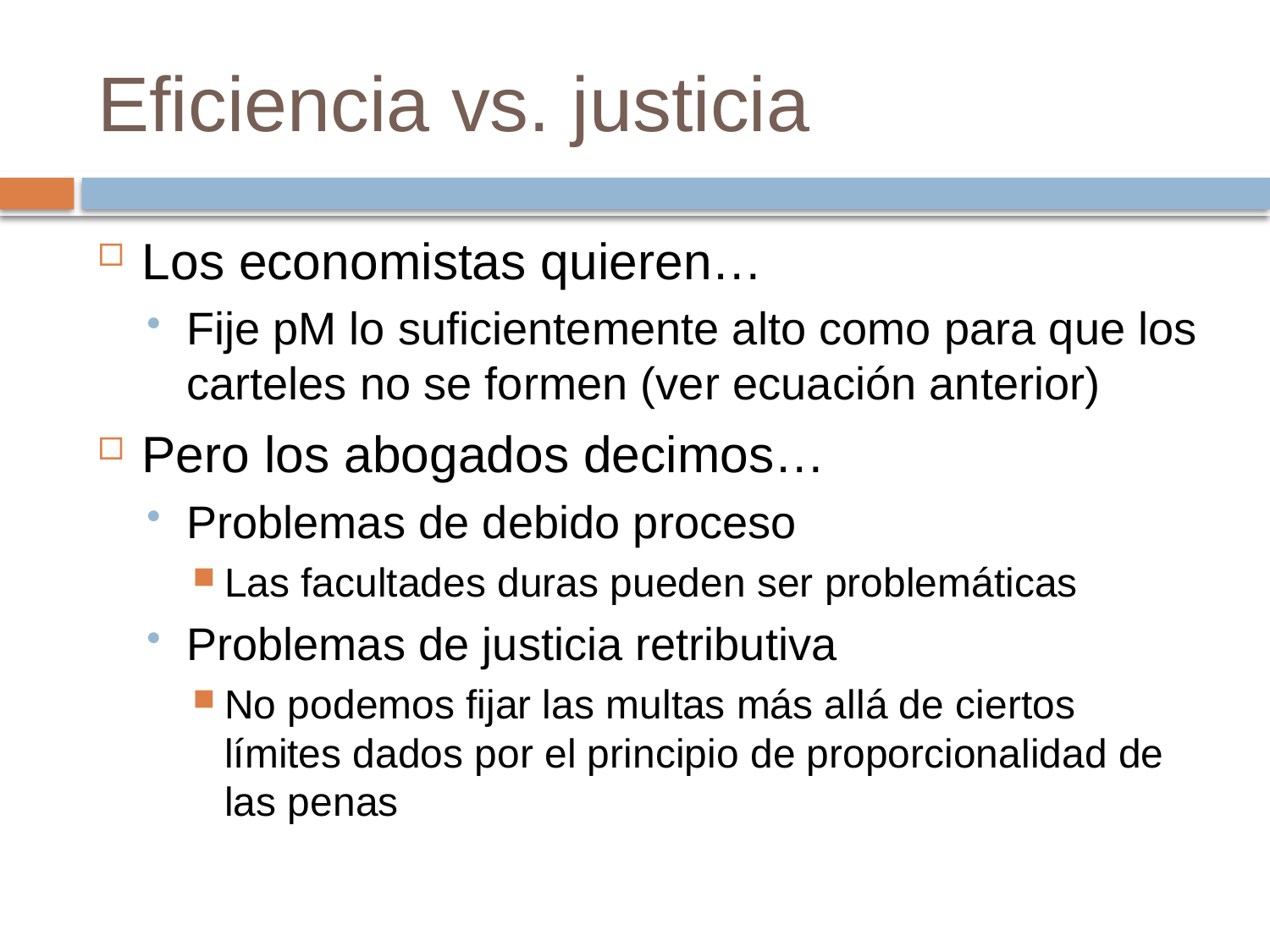

# Eficiencia vs. justicia
Los economistas quieren…
Fije pM lo suficientemente alto como para que los carteles no se formen (ver ecuación anterior)
Pero los abogados decimos…
Problemas de debido proceso
Las facultades duras pueden ser problemáticas
Problemas de justicia retributiva
No podemos fijar las multas más allá de ciertos límites dados por el principio de proporcionalidad de las penas